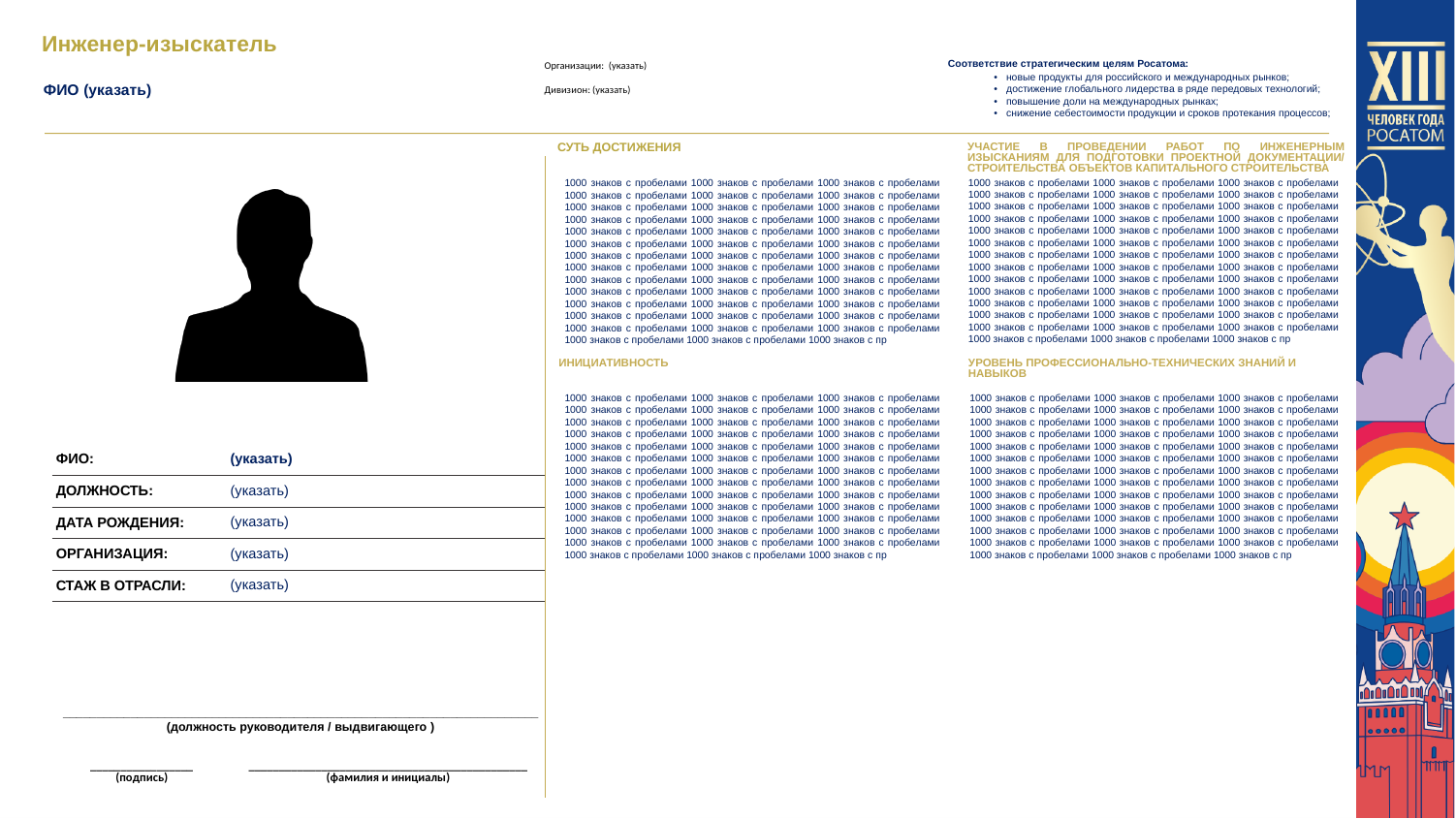

Инженер-изыскатель
Соответствие стратегическим целям Росатома:
Организации:  (указать)

Дивизион: (указать)

•   новые продукты для российского и международных рынков;
•   достижение глобального лидерства в ряде передовых технологий;
•   повышение доли на международных рынках;
•   снижение себестоимости продукции и сроков протекания процессов;
ФИО (указать)
| СУТЬ ДОСТИЖЕНИЯ |
| --- |
УЧАСТИЕ В ПРОВЕДЕНИИ РАБОТ ПО ИНЖЕНЕРНЫМ ИЗЫСКАНИЯМ ДЛЯ ПОДГОТОВКИ ПРОЕКТНОЙ ДОКУМЕНТАЦИИ/ СТРОИТЕЛЬСТВА ОБЪЕКТОВ КАПИТАЛЬНОГО СТРОИТЕЛЬСТВА
1000 знаков с пробелами 1000 знаков с пробелами 1000 знаков с пробелами 1000 знаков с пробелами 1000 знаков с пробелами 1000 знаков с пробелами 1000 знаков с пробелами 1000 знаков с пробелами 1000 знаков с пробелами 1000 знаков с пробелами 1000 знаков с пробелами 1000 знаков с пробелами 1000 знаков с пробелами 1000 знаков с пробелами 1000 знаков с пробелами 1000 знаков с пробелами 1000 знаков с пробелами 1000 знаков с пробелами 1000 знаков с пробелами 1000 знаков с пробелами 1000 знаков с пробелами 1000 знаков с пробелами 1000 знаков с пробелами 1000 знаков с пробелами 1000 знаков с пробелами 1000 знаков с пробелами 1000 знаков с пробелами 1000 знаков с пробелами 1000 знаков с пробелами 1000 знаков с пробелами 1000 знаков с пробелами 1000 знаков с пробелами 1000 знаков с пробелами 1000 знаков с пробелами 1000 знаков с пробелами 1000 знаков с пробелами 1000 знаков с пробелами 1000 знаков с пробелами 1000 знаков с пробелами 1000 знаков с пробелами 1000 знаков с пробелами 1000 знаков с пр
1000 знаков с пробелами 1000 знаков с пробелами 1000 знаков с пробелами 1000 знаков с пробелами 1000 знаков с пробелами 1000 знаков с пробелами 1000 знаков с пробелами 1000 знаков с пробелами 1000 знаков с пробелами 1000 знаков с пробелами 1000 знаков с пробелами 1000 знаков с пробелами 1000 знаков с пробелами 1000 знаков с пробелами 1000 знаков с пробелами 1000 знаков с пробелами 1000 знаков с пробелами 1000 знаков с пробелами 1000 знаков с пробелами 1000 знаков с пробелами 1000 знаков с пробелами 1000 знаков с пробелами 1000 знаков с пробелами 1000 знаков с пробелами 1000 знаков с пробелами 1000 знаков с пробелами 1000 знаков с пробелами 1000 знаков с пробелами 1000 знаков с пробелами 1000 знаков с пробелами 1000 знаков с пробелами 1000 знаков с пробелами 1000 знаков с пробелами 1000 знаков с пробелами 1000 знаков с пробелами 1000 знаков с пробелами 1000 знаков с пробелами 1000 знаков с пробелами 1000 знаков с пробелами 1000 знаков с пробелами 1000 знаков с пробелами 1000 знаков с пр

ИНИЦИАТИВНОСТЬ
УРОВЕНЬ ПРОФЕССИОНАЛЬНО-ТЕХНИЧЕСКИХ ЗНАНИЙ И НАВЫКОВ
1000 знаков с пробелами 1000 знаков с пробелами 1000 знаков с пробелами 1000 знаков с пробелами 1000 знаков с пробелами 1000 знаков с пробелами 1000 знаков с пробелами 1000 знаков с пробелами 1000 знаков с пробелами 1000 знаков с пробелами 1000 знаков с пробелами 1000 знаков с пробелами 1000 знаков с пробелами 1000 знаков с пробелами 1000 знаков с пробелами 1000 знаков с пробелами 1000 знаков с пробелами 1000 знаков с пробелами 1000 знаков с пробелами 1000 знаков с пробелами 1000 знаков с пробелами 1000 знаков с пробелами 1000 знаков с пробелами 1000 знаков с пробелами 1000 знаков с пробелами 1000 знаков с пробелами 1000 знаков с пробелами 1000 знаков с пробелами 1000 знаков с пробелами 1000 знаков с пробелами 1000 знаков с пробелами 1000 знаков с пробелами 1000 знаков с пробелами 1000 знаков с пробелами 1000 знаков с пробелами 1000 знаков с пробелами 1000 знаков с пробелами 1000 знаков с пробелами 1000 знаков с пробелами 1000 знаков с пробелами 1000 знаков с пробелами 1000 знаков с пр
1000 знаков с пробелами 1000 знаков с пробелами 1000 знаков с пробелами 1000 знаков с пробелами 1000 знаков с пробелами 1000 знаков с пробелами 1000 знаков с пробелами 1000 знаков с пробелами 1000 знаков с пробелами 1000 знаков с пробелами 1000 знаков с пробелами 1000 знаков с пробелами 1000 знаков с пробелами 1000 знаков с пробелами 1000 знаков с пробелами 1000 знаков с пробелами 1000 знаков с пробелами 1000 знаков с пробелами 1000 знаков с пробелами 1000 знаков с пробелами 1000 знаков с пробелами 1000 знаков с пробелами 1000 знаков с пробелами 1000 знаков с пробелами 1000 знаков с пробелами 1000 знаков с пробелами 1000 знаков с пробелами 1000 знаков с пробелами 1000 знаков с пробелами 1000 знаков с пробелами 1000 знаков с пробелами 1000 знаков с пробелами 1000 знаков с пробелами 1000 знаков с пробелами 1000 знаков с пробелами 1000 знаков с пробелами 1000 знаков с пробелами 1000 знаков с пробелами 1000 знаков с пробелами 1000 знаков с пробелами 1000 знаков с пробелами 1000 знаков с пр
| ФИО: | (указать) |
| --- | --- |
| ДОЛЖНОСТЬ: | (указать) |
| ДАТА РОЖДЕНИЯ: | (указать) |
| ОРГАНИЗАЦИЯ: | (указать) |
| СТАЖ В ОТРАСЛИ: | (указать) |
______________________________________________________________________
 (должность руководителя / выдвигающего )
| \_\_\_\_\_\_\_\_\_\_\_\_\_\_\_\_\_ (подпись) | \_\_\_\_\_\_\_\_\_\_\_\_\_\_\_\_\_\_\_\_\_\_\_\_\_\_\_\_\_\_\_\_\_\_\_\_\_\_\_\_\_\_\_\_\_\_ (фамилия и инициалы) |
| --- | --- |